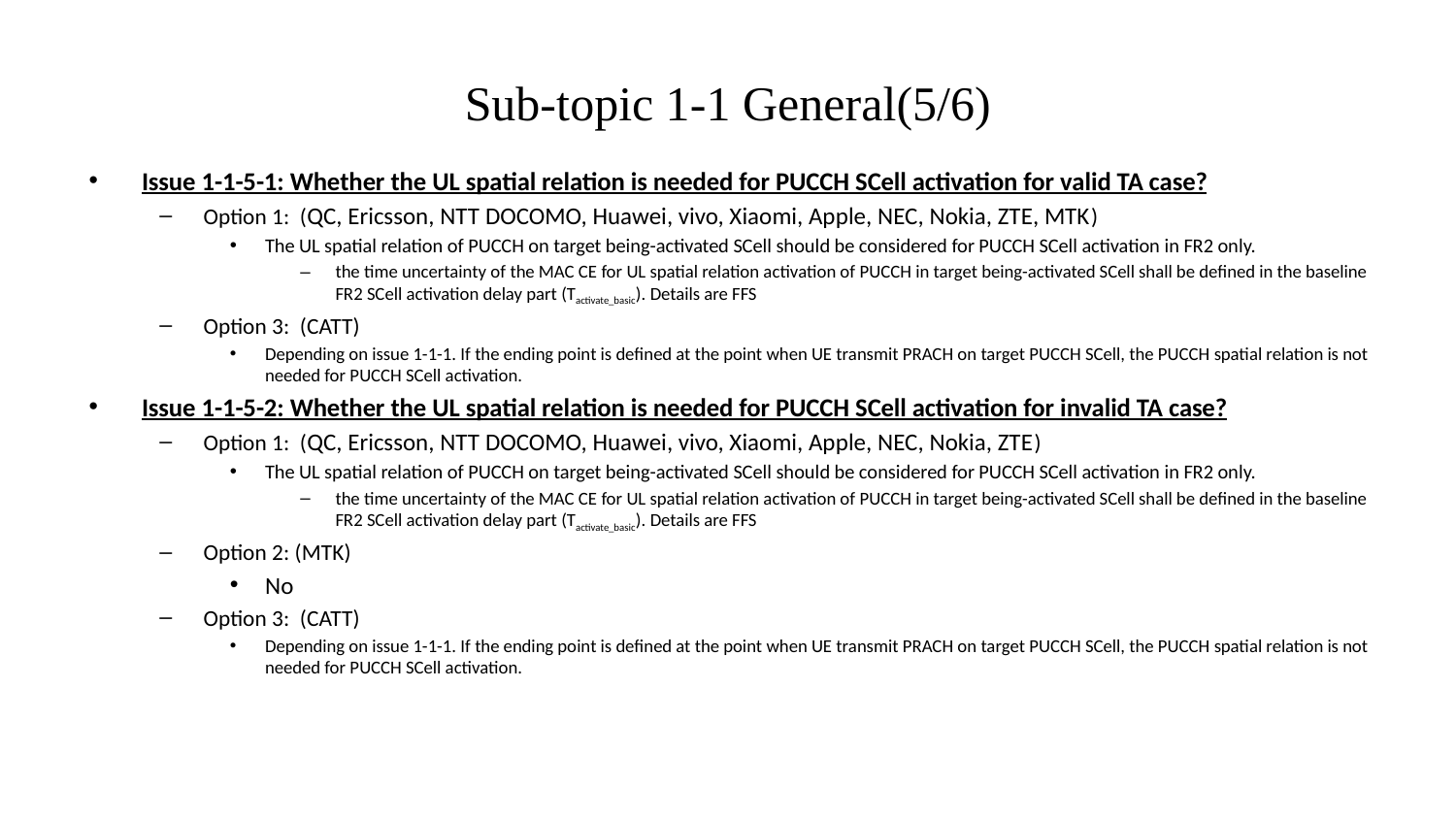

# Sub-topic 1-1 General(5/6)
Issue 1-1-5-1: Whether the UL spatial relation is needed for PUCCH SCell activation for valid TA case?
Option 1:  (QC, Ericsson, NTT DOCOMO, Huawei, vivo, Xiaomi, Apple, NEC, Nokia, ZTE, MTK)
The UL spatial relation of PUCCH on target being-activated SCell should be considered for PUCCH SCell activation in FR2 only.
the time uncertainty of the MAC CE for UL spatial relation activation of PUCCH in target being-activated SCell shall be defined in the baseline FR2 SCell activation delay part (Tactivate_basic). Details are FFS
Option 3:  (CATT)
Depending on issue 1-1-1. If the ending point is defined at the point when UE transmit PRACH on target PUCCH SCell, the PUCCH spatial relation is not needed for PUCCH SCell activation.
Issue 1-1-5-2: Whether the UL spatial relation is needed for PUCCH SCell activation for invalid TA case?
Option 1:  (QC, Ericsson, NTT DOCOMO, Huawei, vivo, Xiaomi, Apple, NEC, Nokia, ZTE)
The UL spatial relation of PUCCH on target being-activated SCell should be considered for PUCCH SCell activation in FR2 only.
the time uncertainty of the MAC CE for UL spatial relation activation of PUCCH in target being-activated SCell shall be defined in the baseline FR2 SCell activation delay part (Tactivate_basic). Details are FFS
Option 2: (MTK)
No
Option 3:  (CATT)
Depending on issue 1-1-1. If the ending point is defined at the point when UE transmit PRACH on target PUCCH SCell, the PUCCH spatial relation is not needed for PUCCH SCell activation.